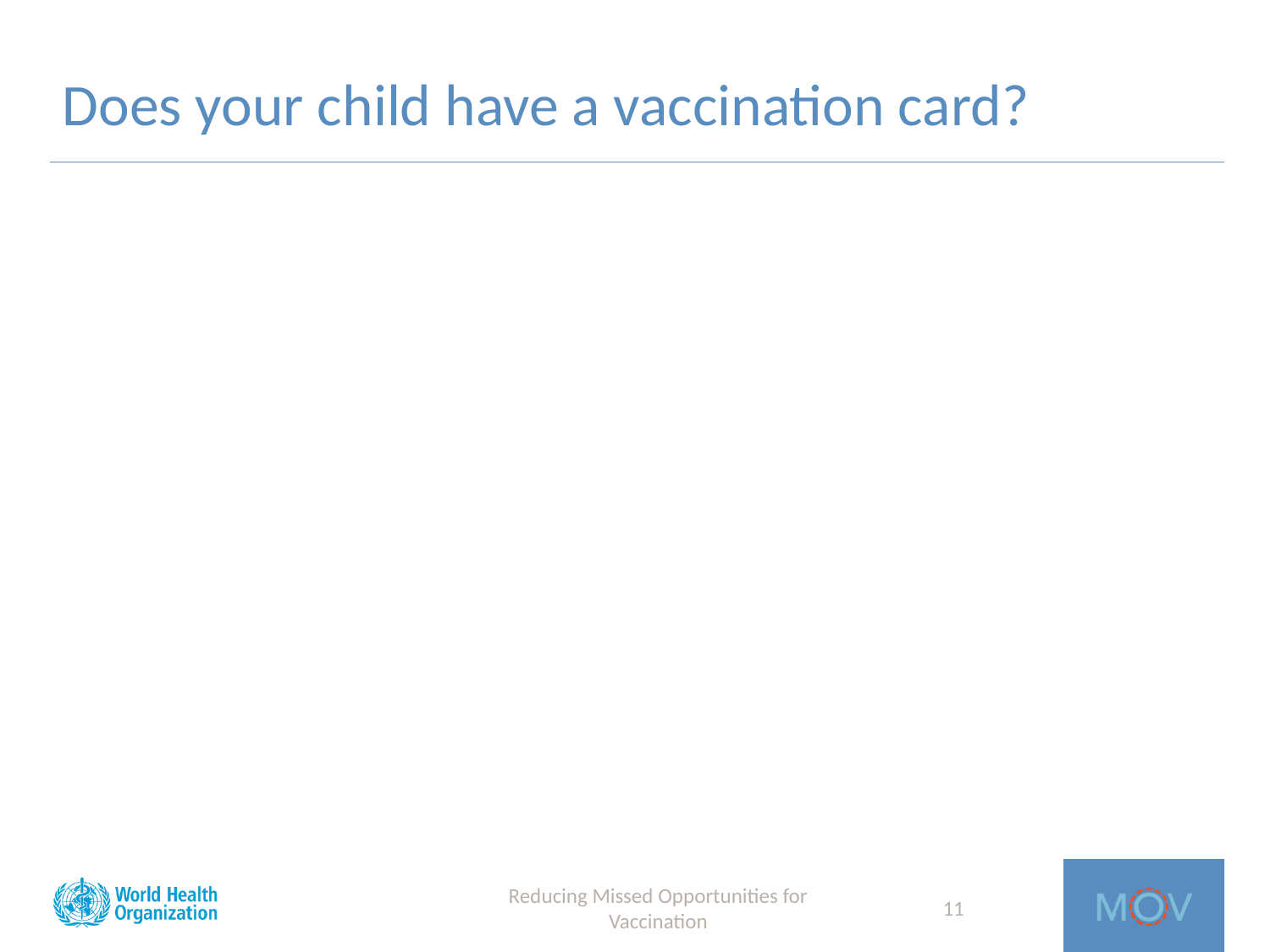

# Does your child have a vaccination card?
Reducing Missed Opportunities for Vaccination
11